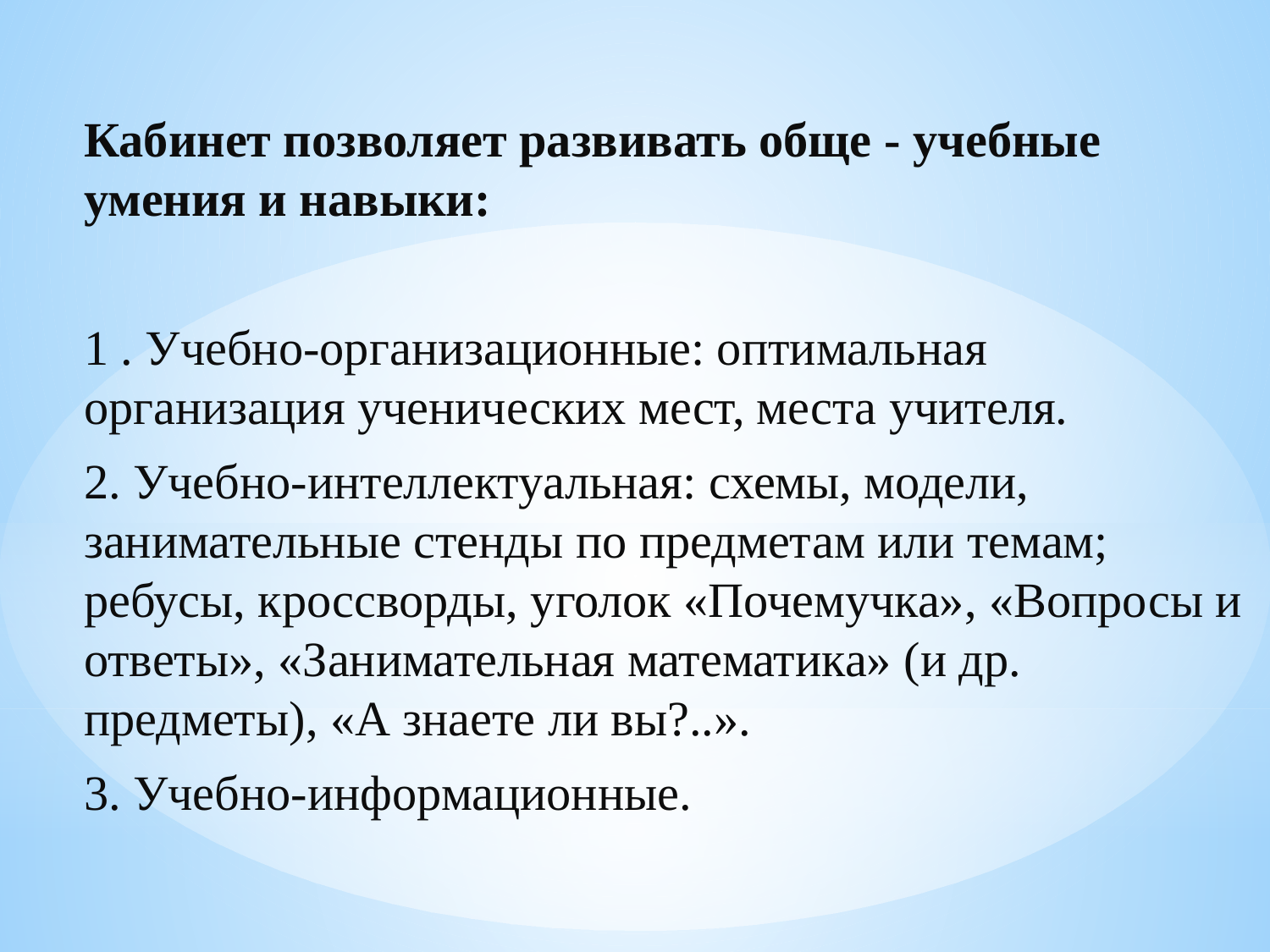

Кабинет позволяет развивать обще - учебные умения и навыки:

1 . Учебно-организационные: оптимальная организация ученических мест, места учителя.
2. Учебно-интеллектуальная: схемы, модели, занимательные стенды по предметам или темам; ребусы, кроссворды, уголок «Почемучка», «Вопросы и ответы», «Занимательная математика» (и др. предметы), «А знаете ли вы?..».
3. Учебно-информационные.